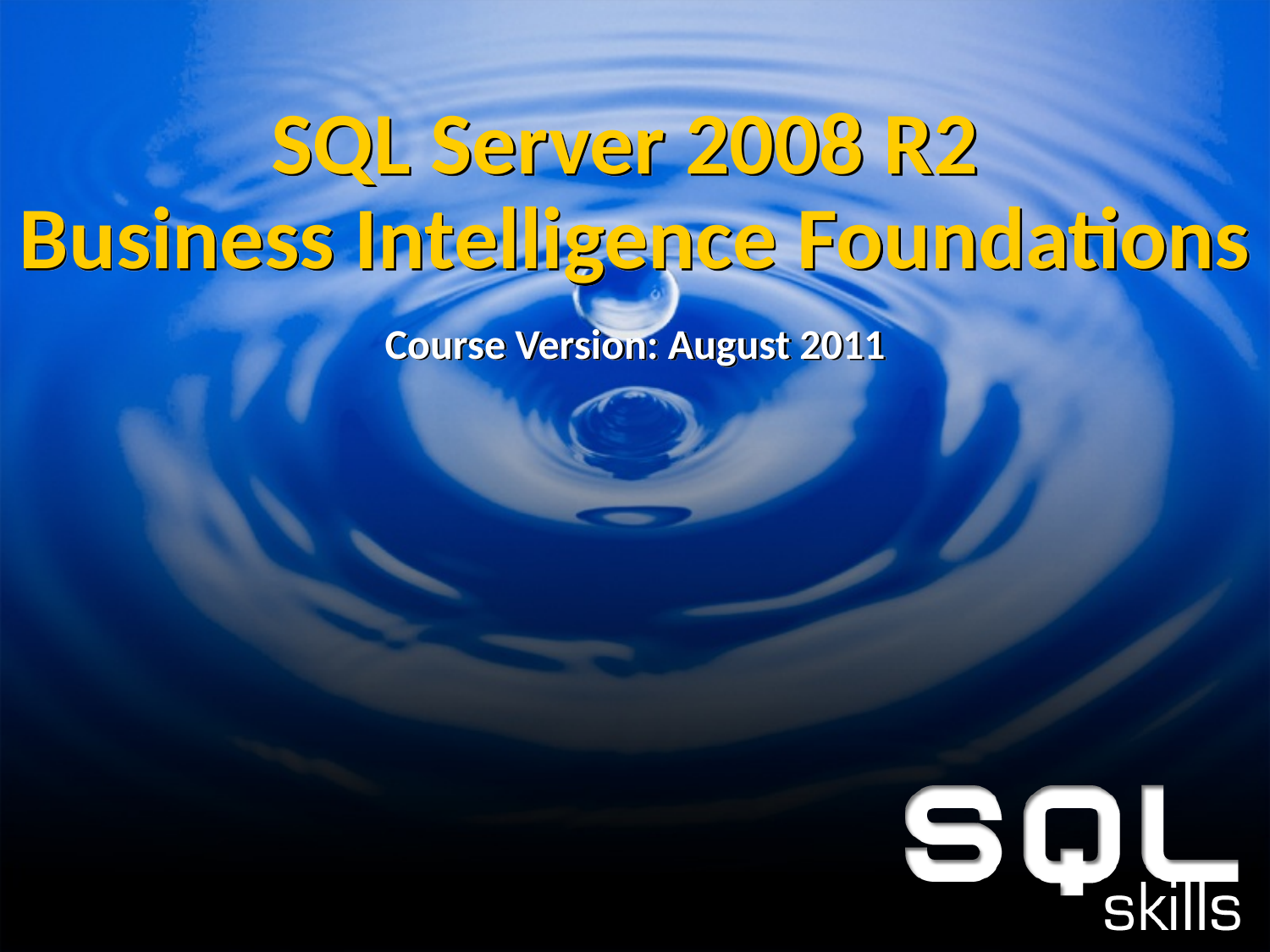

# SQL Server 2008 R2 Business Intelligence Foundations Course Version: August 2011